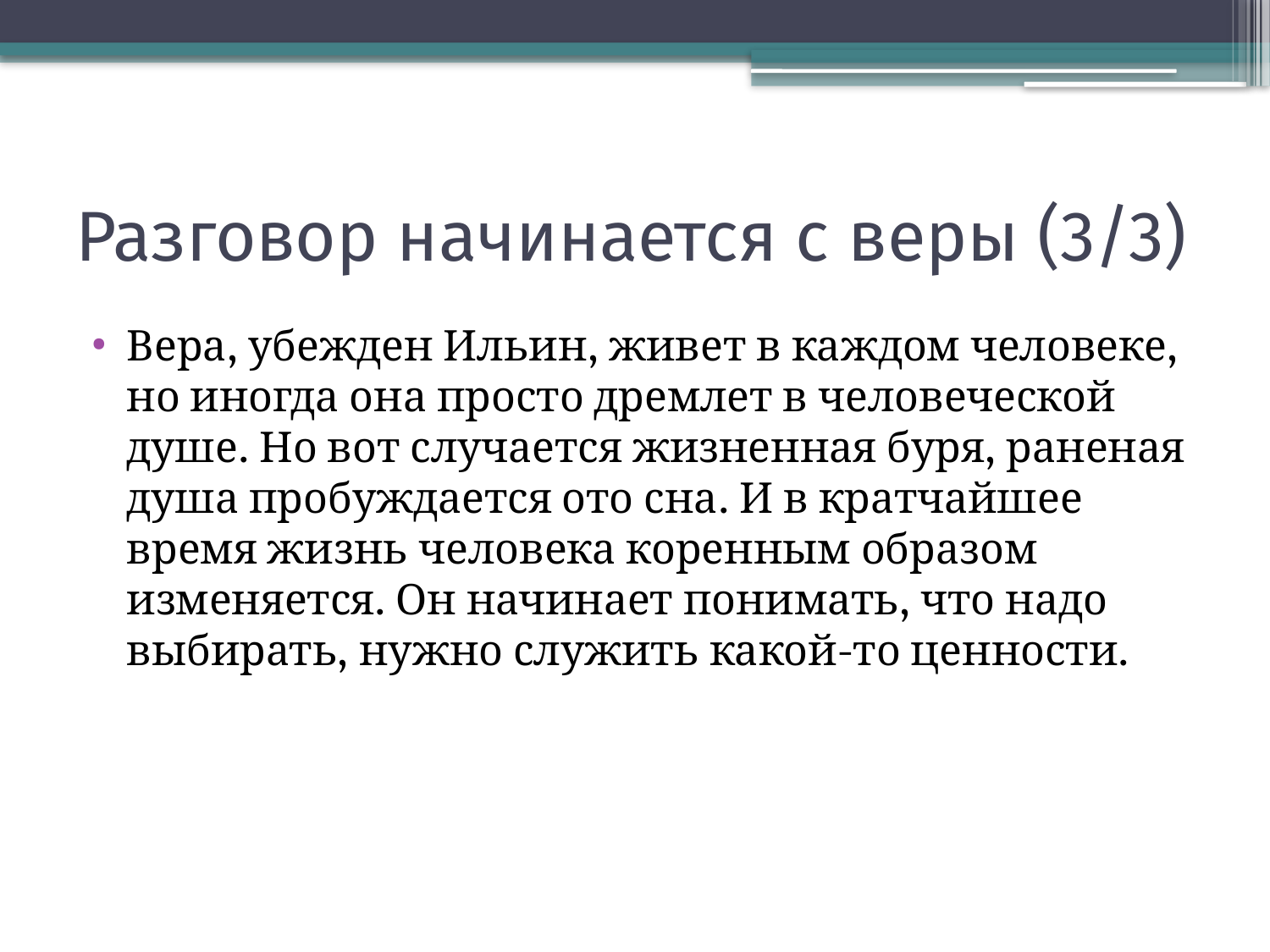

# Разговор начинается с веры (3/3)
Вера, убежден Ильин, живет в каждом человеке, но иногда она просто дремлет в человеческой душе. Но вот случается жизненная буря, раненая душа пробуждается ото сна. И в кратчайшее время жизнь человека коренным образом изменяется. Он начинает понимать, что надо выбирать, нужно служить какой-то ценности.